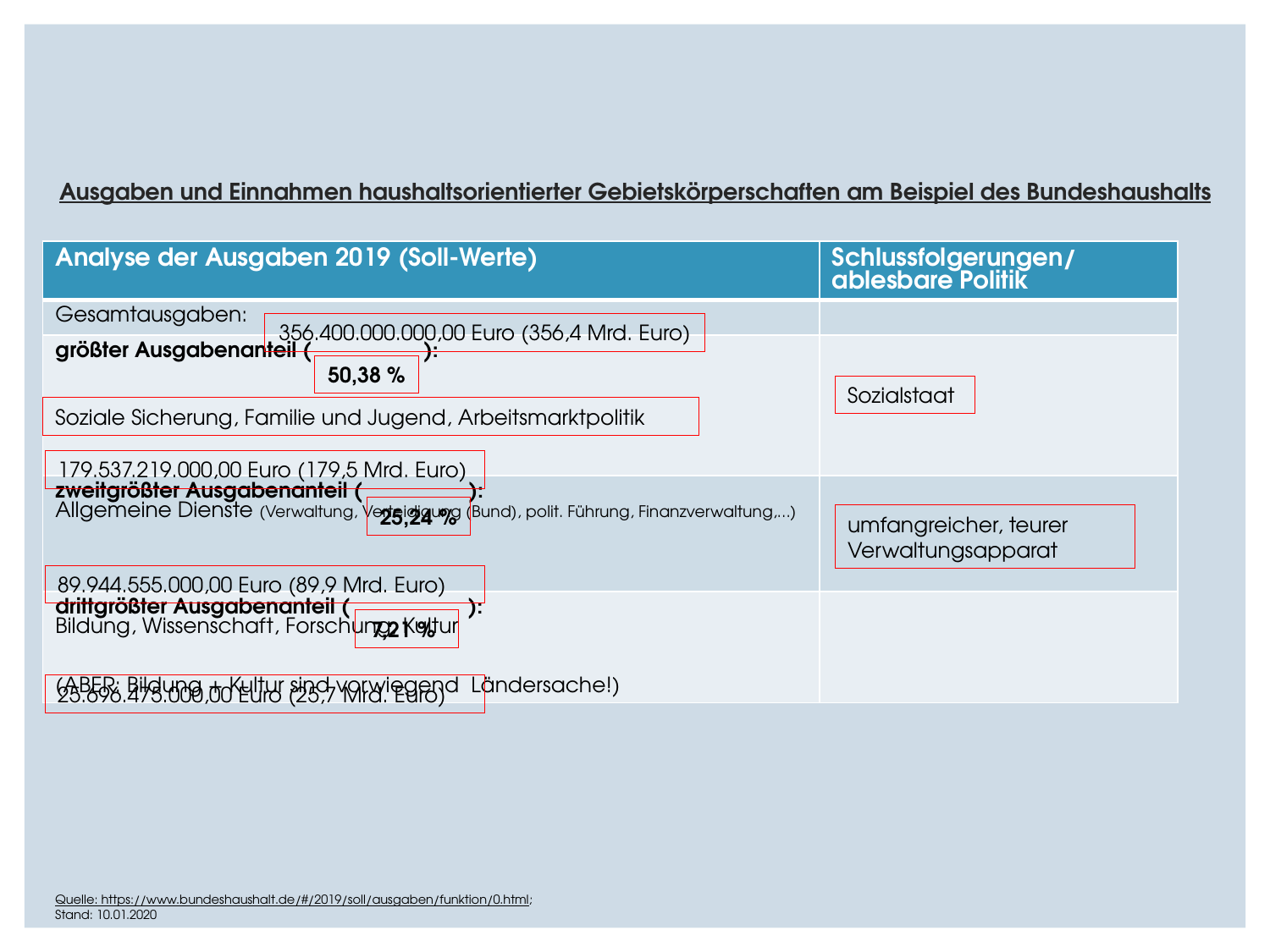

# Ausgaben und Einnahmen haushaltsorientierter Gebietskörperschaften am Beispiel des Bundeshaushalts
| Analyse der Ausgaben 2019 (Soll-Werte) | Schlussfolgerungen/ ablesbare Politik |
| --- | --- |
| Gesamtausgaben: |  |
| größter Ausgabenanteil ( ): |  |
| zweitgrößter Ausgabenanteil ( ): Allgemeine Dienste (Verwaltung, Verteidigung (Bund), polit. Führung, Finanzverwaltung,…) |  |
| drittgrößter Ausgabenanteil ( ): Bildung, Wissenschaft, Forschung, Kultur (ABER: Bildung + Kultur sind vorwiegend Ländersache!) |  |
356.400.000.000,00 Euro (356,4 Mrd. Euro)
50,38 %
Sozialstaat
Soziale Sicherung, Familie und Jugend, Arbeitsmarktpolitik
179.537.219.000,00 Euro (179,5 Mrd. Euro)
25,24 %
umfangreicher, teurer Verwaltungsapparat
89.944.555.000,00 Euro (89,9 Mrd. Euro)
7,21 %
25.696.475.000,00 Euro (25,7 Mrd. Euro)
Quelle: https://www.bundeshaushalt.de/#/2019/soll/ausgaben/funktion/0.html;
Stand: 10.01.2020